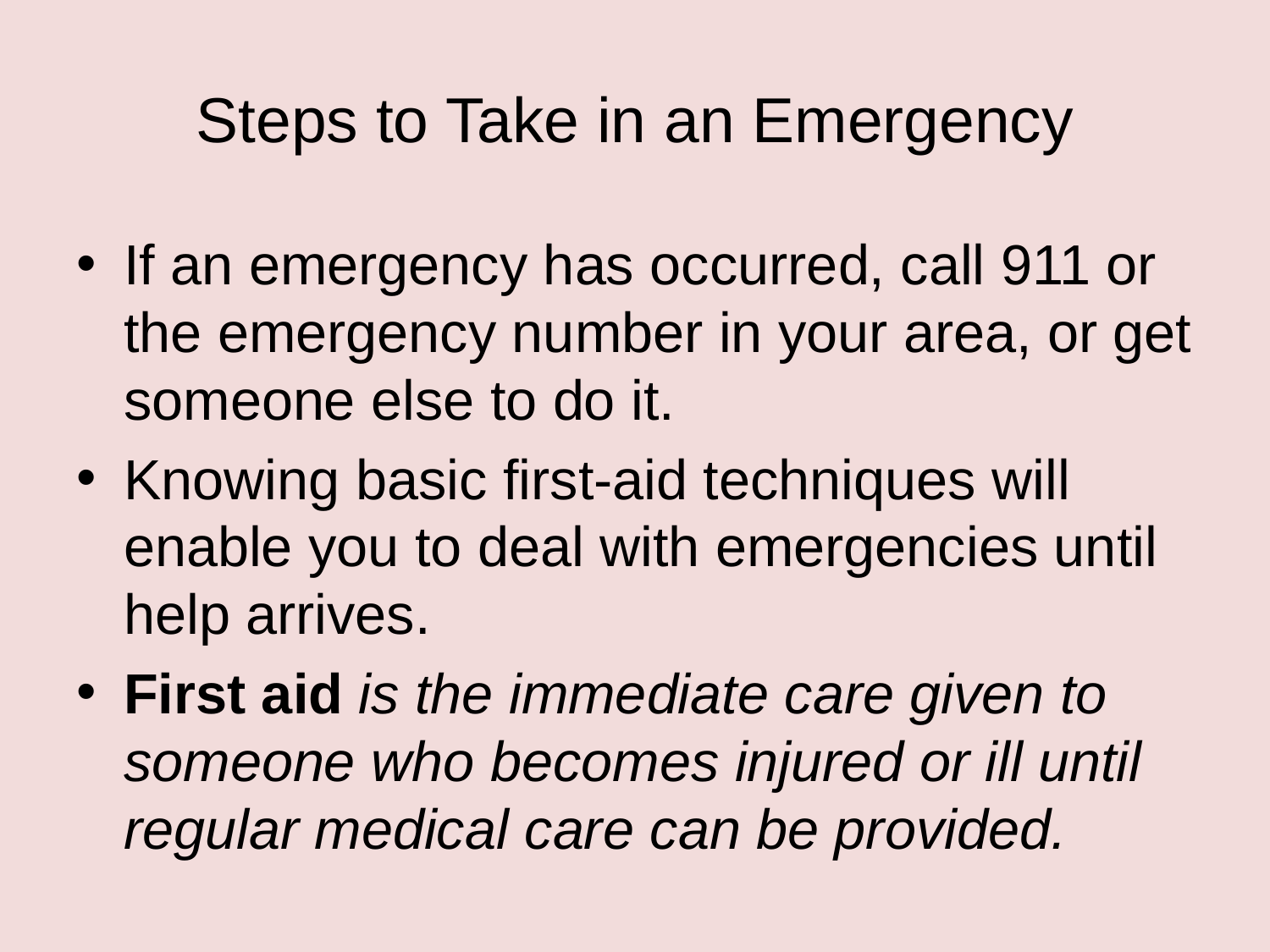

# Steps to Take in an Emergency
If an emergency has occurred, call 911 or the emergency number in your area, or get someone else to do it.
Knowing basic first-aid techniques will enable you to deal with emergencies until help arrives.
First aid is the immediate care given to someone who becomes injured or ill until regular medical care can be provided.